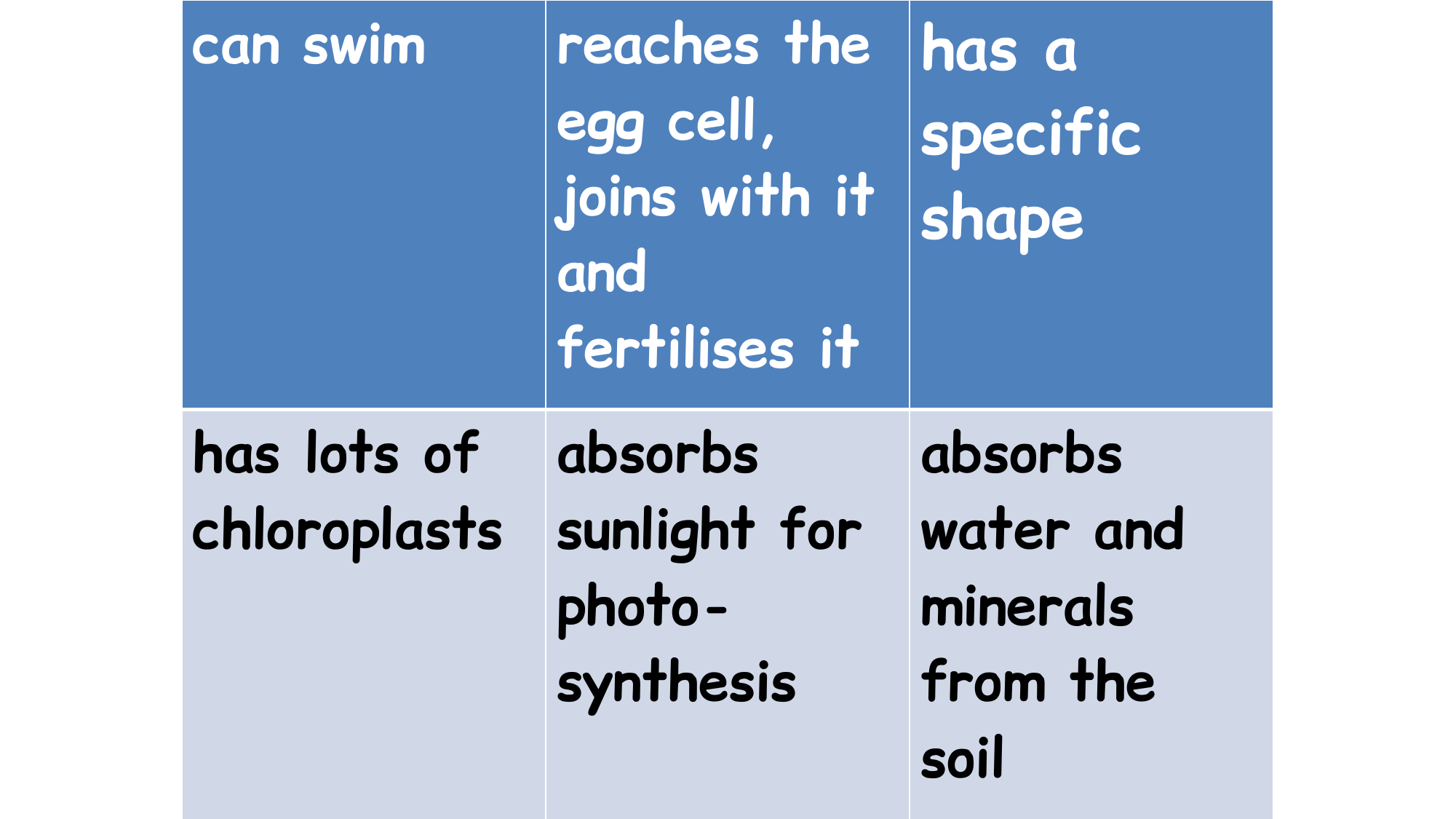

| can swim | reaches the egg cell, joins with it and fertilises it | has a specific shape |
| --- | --- | --- |
| has lots of chloroplasts | absorbs sunlight for photo-synthesis | absorbs water and minerals from the soil |